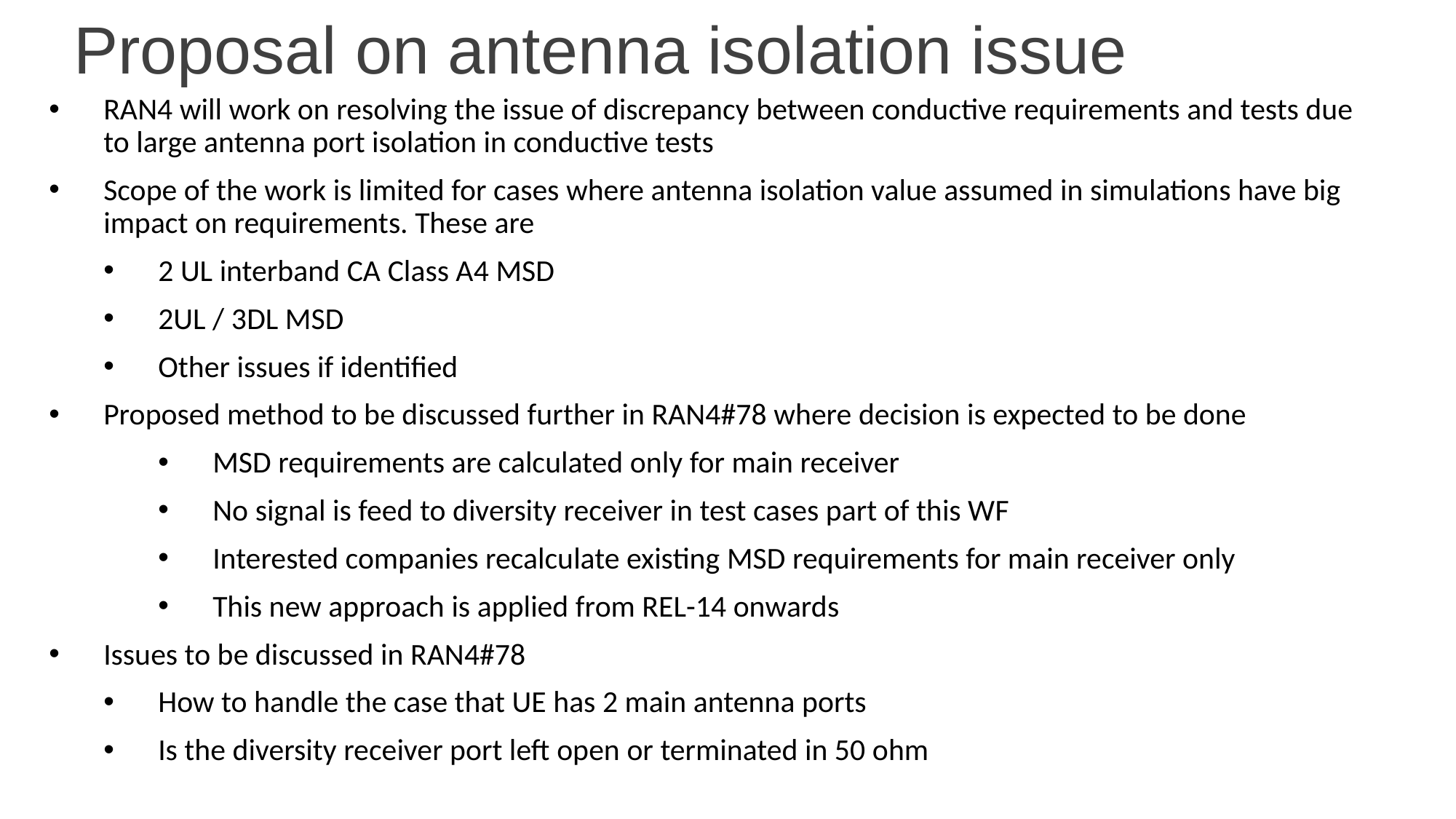

# Proposal on antenna isolation issue
RAN4 will work on resolving the issue of discrepancy between conductive requirements and tests due to large antenna port isolation in conductive tests
Scope of the work is limited for cases where antenna isolation value assumed in simulations have big impact on requirements. These are
2 UL interband CA Class A4 MSD
2UL / 3DL MSD
Other issues if identified
Proposed method to be discussed further in RAN4#78 where decision is expected to be done
MSD requirements are calculated only for main receiver
No signal is feed to diversity receiver in test cases part of this WF
Interested companies recalculate existing MSD requirements for main receiver only
This new approach is applied from REL-14 onwards
Issues to be discussed in RAN4#78
How to handle the case that UE has 2 main antenna ports
Is the diversity receiver port left open or terminated in 50 ohm